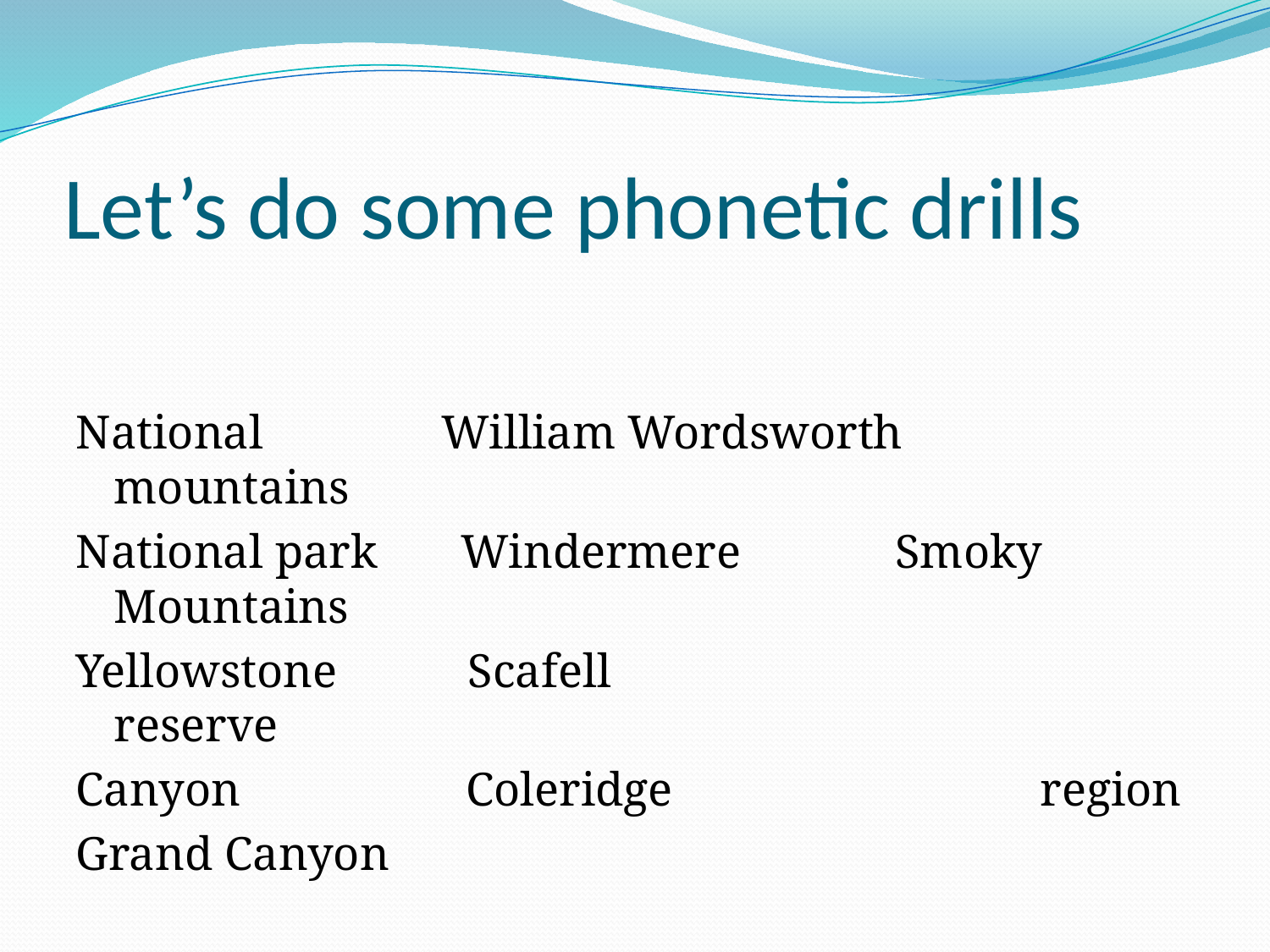

# Let’s do some phonetic drills

National               William Wordsworth            mountains
National park       Windermere             Smoky Mountains
Yellowstone           Scafell                                     reserve
Canyon                   Coleridge                               region
Grand Canyon